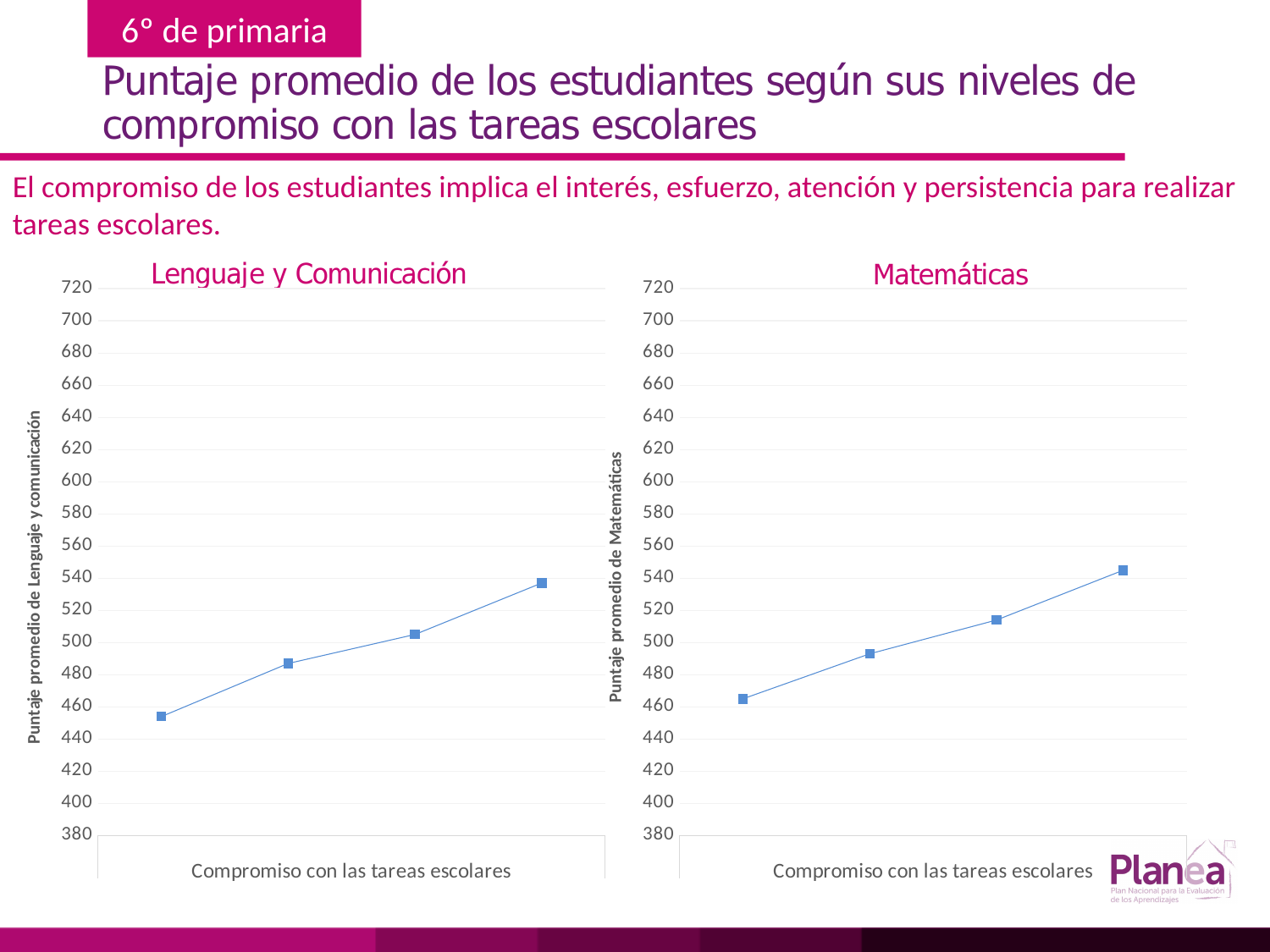

# Puntaje promedio de los estudiantes según sus niveles de compromiso con las tareas escolares

El compromiso de los estudiantes implica el interés, esfuerzo, atención y persistencia para realizar tareas escolares.
Lenguaje y Comunicación
Matemáticas

### Chart

| Category |  |
|---|---|
|   | 454.0 |
|   | 487.0 |
|   | 505.0 |
|   | 537.0 |

### Chart

| Category |  |
|---|---|
|   | 465.0 |
|   | 493.0 |
|   | 514.0 |
|   | 545.0 |